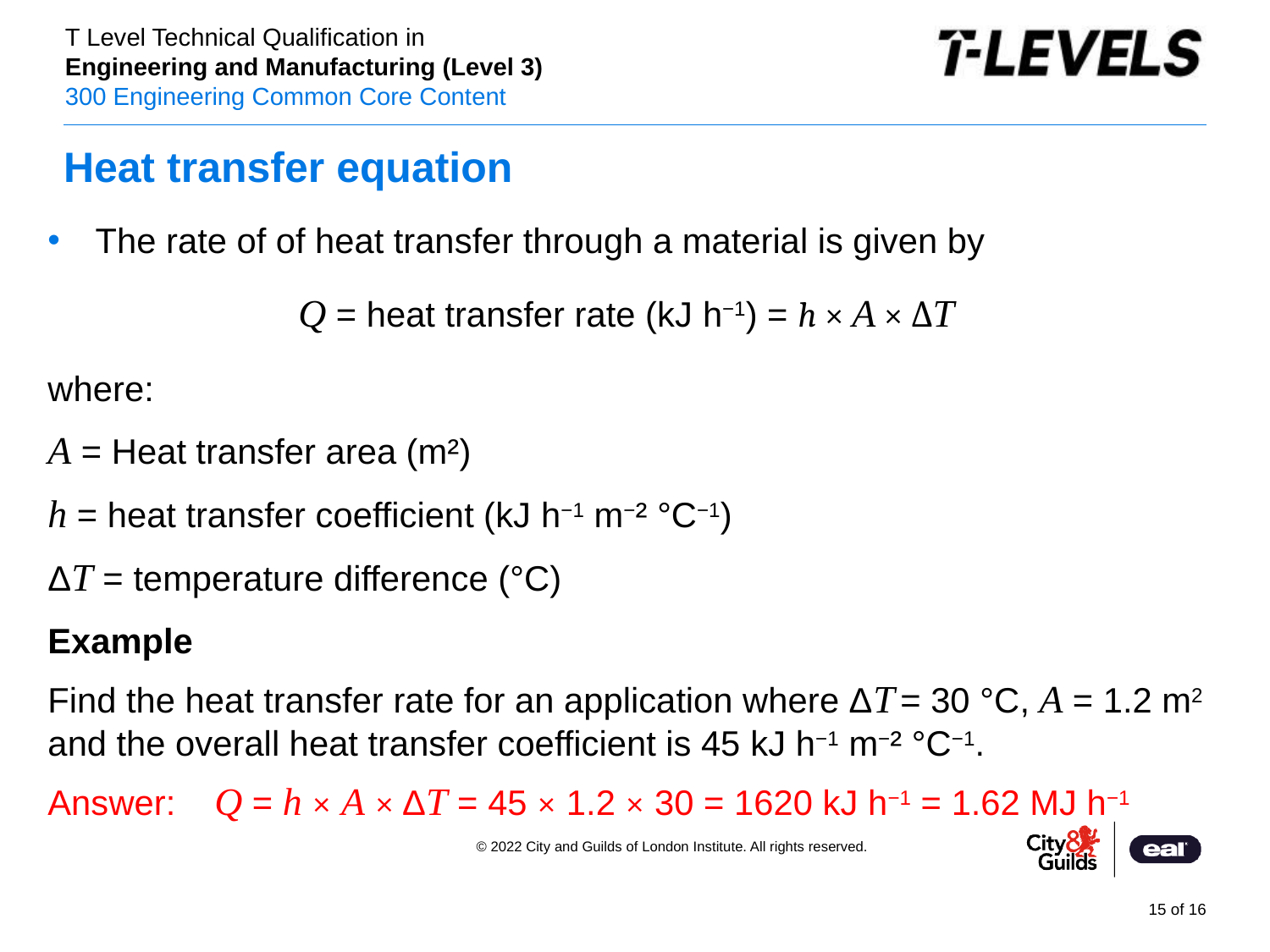

# Heat transfer equation
The rate of of heat transfer through a material is given by
Q = heat transfer rate (kJ h−1) = h × A × ΔT
where:
A = Heat transfer area (m²)
h = heat transfer coefficient (kJ h−1 m−² °C−1)
ΔT = temperature difference (°C)
Example
Find the heat transfer rate for an application where ΔT = 30 °C, A = 1.2 m2 and the overall heat transfer coefficient is 45 kJ h−1 m−² °C−1.
Answer:    Q = h × A × ΔT = 45 × 1.2 × 30 = 1620 kJ h−1 = 1.62 MJ h−1